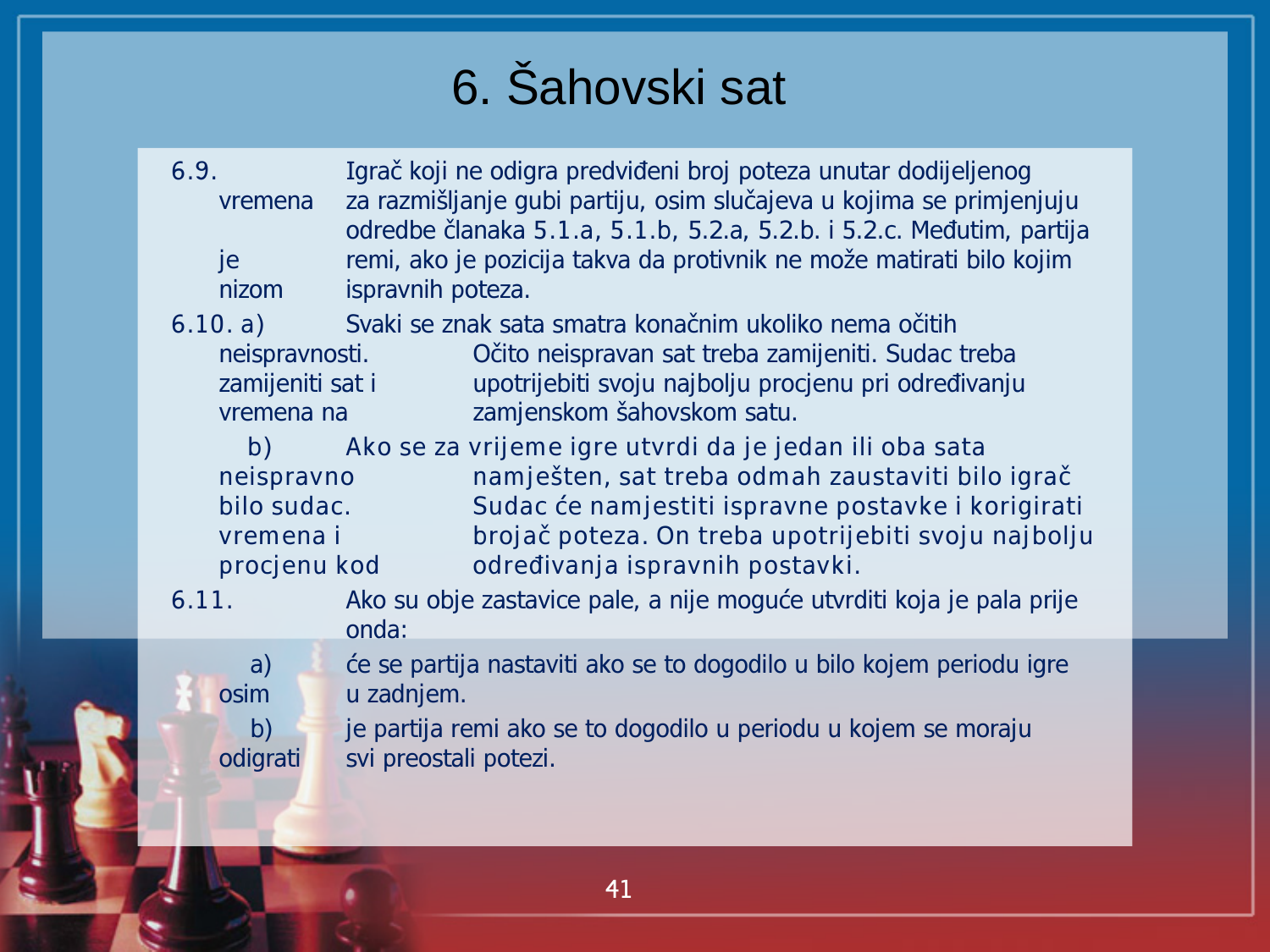

# 6. Šahovski sat
6.9.		Igrač koji ne odigra predviđeni broj poteza unutar dodijeljenog vremena 	za razmišljanje gubi partiju, osim slučajeva u kojima se primjenjuju 	odredbe članaka 5.1.a, 5.1.b, 5.2.a, 5.2.b. i 5.2.c. Međutim, partija je 	remi, ako je pozicija takva da protivnik ne može matirati bilo kojim nizom 	ispravnih poteza.
6.10. a)	Svaki se znak sata smatra konačnim ukoliko nema očitih neispravnosti. 	Očito neispravan sat treba zamijeniti. Sudac treba zamijeniti sat i 	upotrijebiti svoju najbolju procjenu pri određivanju vremena na  	zamjenskom šahovskom satu.
	    b) 	Ako se za vrijeme igre utvrdi da je jedan ili oba sata neispravno 	namješten, sat treba odmah zaustaviti bilo igrač bilo sudac. 	Sudac će namjestiti ispravne postavke i korigirati vremena i 	brojač poteza. On treba upotrijebiti svoju najbolju procjenu kod 	određivanja ispravnih postavki.
6.11.	Ako su obje zastavice pale, a nije moguće utvrditi koja je pala prije 	onda:
	    a)	će se partija nastaviti ako se to dogodilo u bilo kojem periodu igre osim 	u zadnjem.
	    b)	je partija remi ako se to dogodilo u periodu u kojem se moraju odigrati 	svi preostali potezi.
41